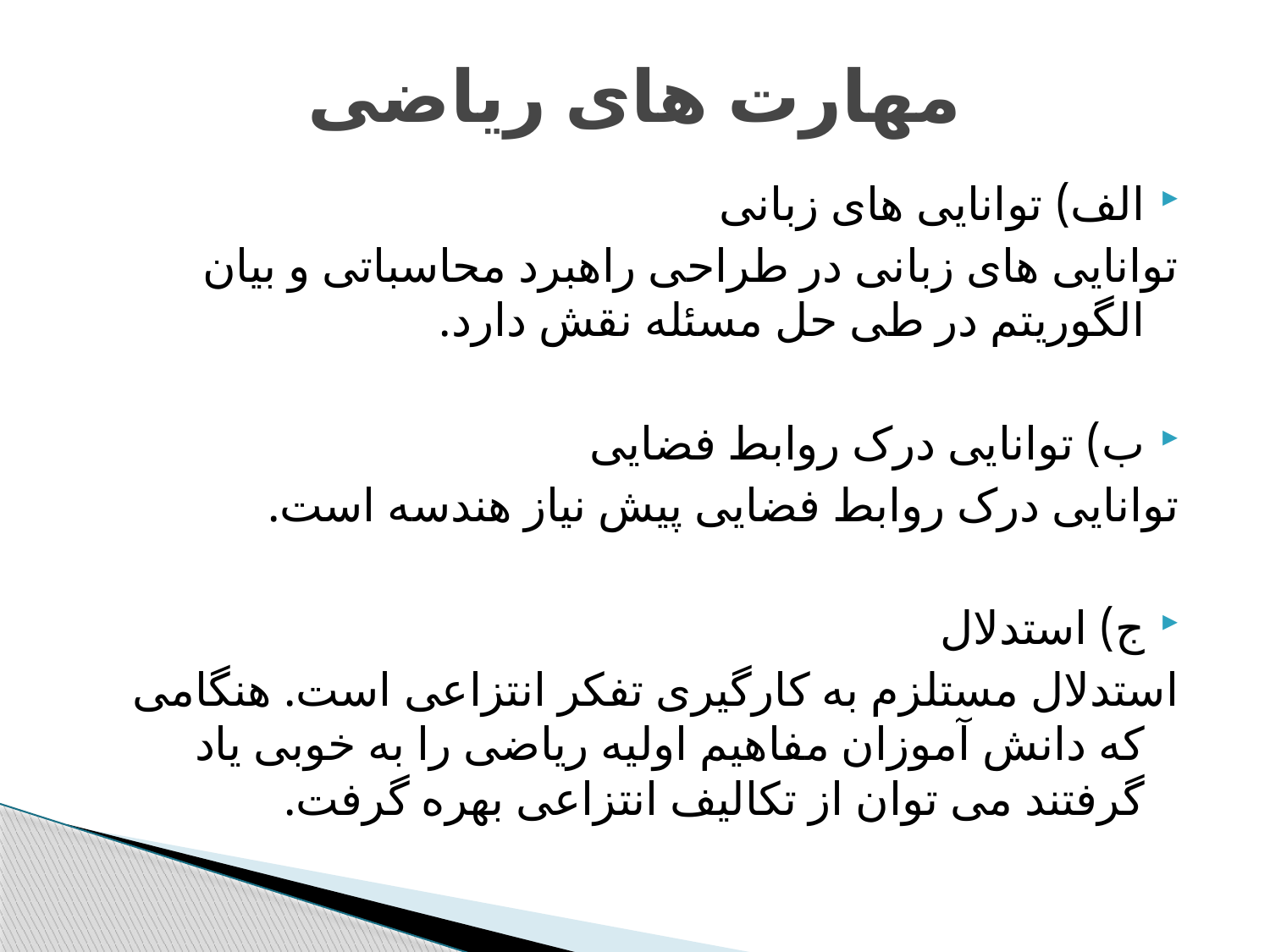

# مهارت های ریاضی
الف) توانایی های زبانی
توانایی های زبانی در طراحی راهبرد محاسباتی و بیان الگوریتم در طی حل مسئله نقش دارد.

ب) توانایی درک روابط فضایی
توانایی درک روابط فضایی پیش نیاز هندسه است.

ج) استدلال
استدلال مستلزم به کارگیری تفکر انتزاعی است. هنگامی که دانش آموزان مفاهیم اولیه ریاضی را به خوبی یاد گرفتند می توان از تکالیف انتزاعی بهره گرفت.